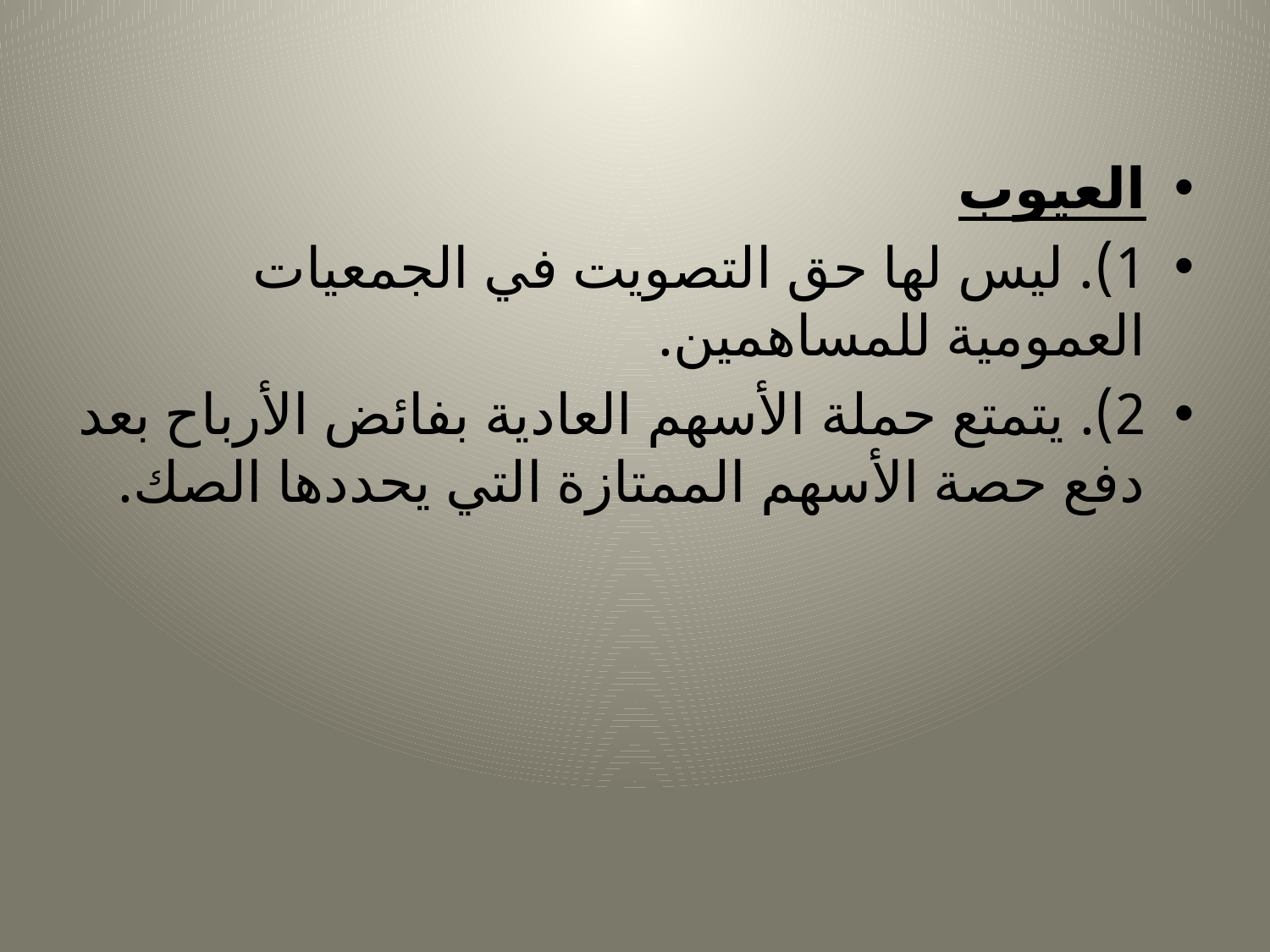

#
العيوب
1). ليس لها حق التصويت في الجمعيات العمومية للمساهمين.
2). يتمتع حملة الأسهم العادية بفائض الأرباح بعد دفع حصة الأسهم الممتازة التي يحددها الصك.